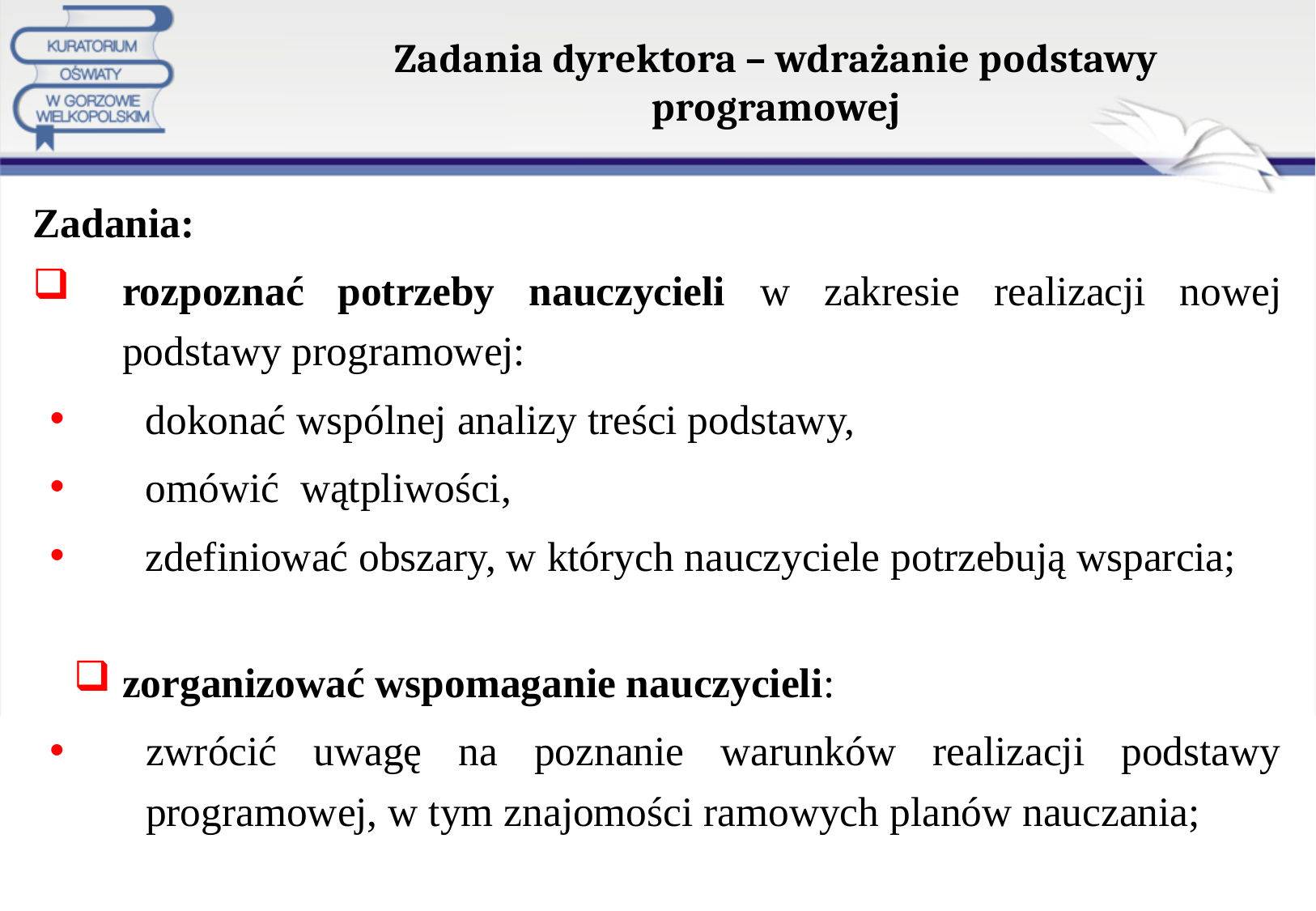

# Zadania dyrektora – wdrażanie podstawy programowej
Zadania:
rozpoznać potrzeby nauczycieli w zakresie realizacji nowej podstawy programowej:
dokonać wspólnej analizy treści podstawy,
omówić  wątpliwości,
zdefiniować obszary, w których nauczyciele potrzebują wsparcia;

 zorganizować wspomaganie nauczycieli:
zwrócić uwagę na poznanie warunków realizacji podstawy programowej, w tym znajomości ramowych planów nauczania;